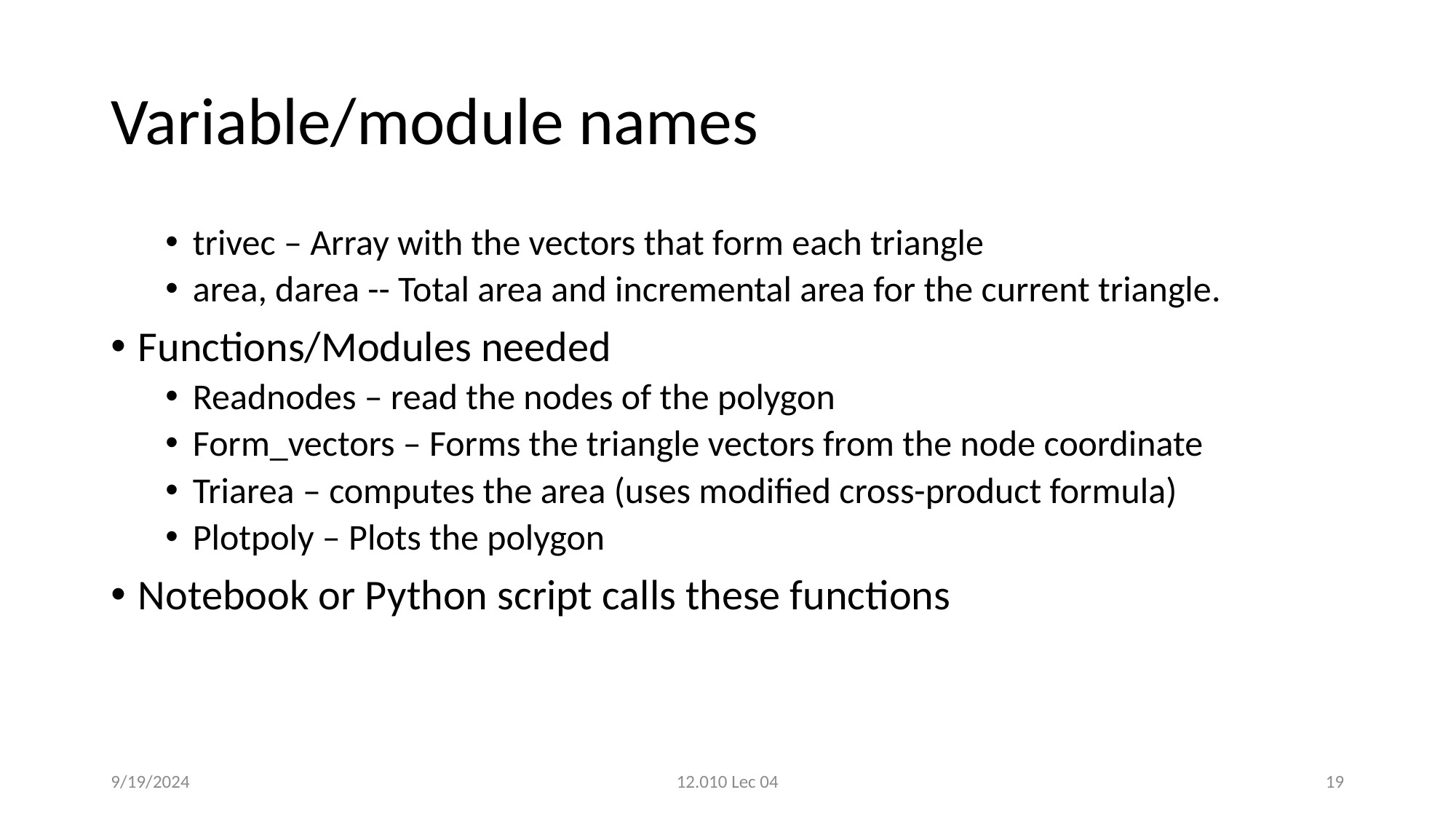

# Variable/module names
trivec – Array with the vectors that form each triangle
area, darea -- Total area and incremental area for the current triangle.
Functions/Modules needed
Readnodes – read the nodes of the polygon
Form_vectors – Forms the triangle vectors from the node coordinate
Triarea – computes the area (uses modified cross-product formula)
Plotpoly – Plots the polygon
Notebook or Python script calls these functions
9/19/2024
12.010 Lec 04
19